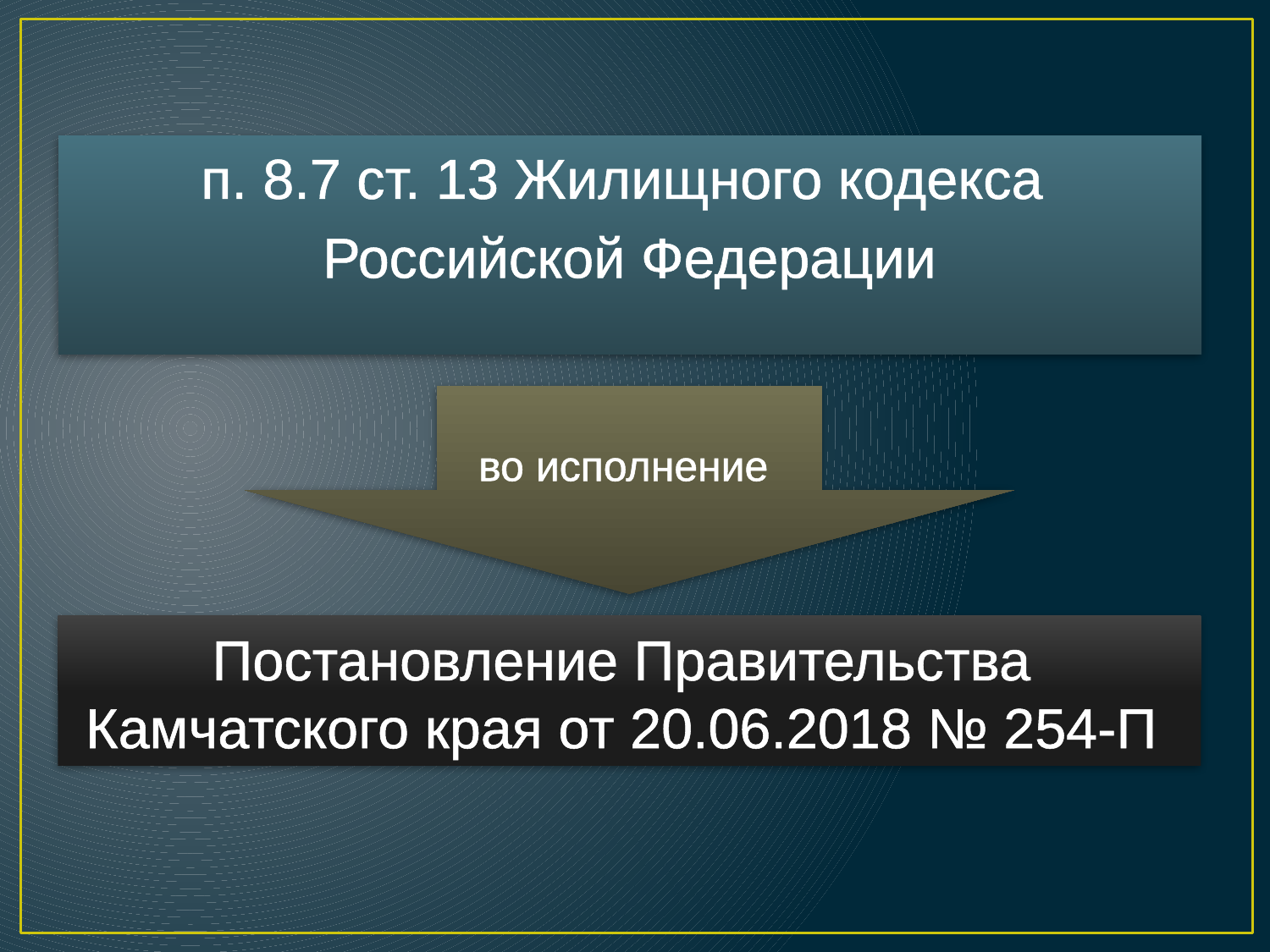

п. 8.7 ст. 13 Жилищного кодекса
Российской Федерации
во исполнение
# Постановление Правительства Камчатского края от 20.06.2018 № 254-П